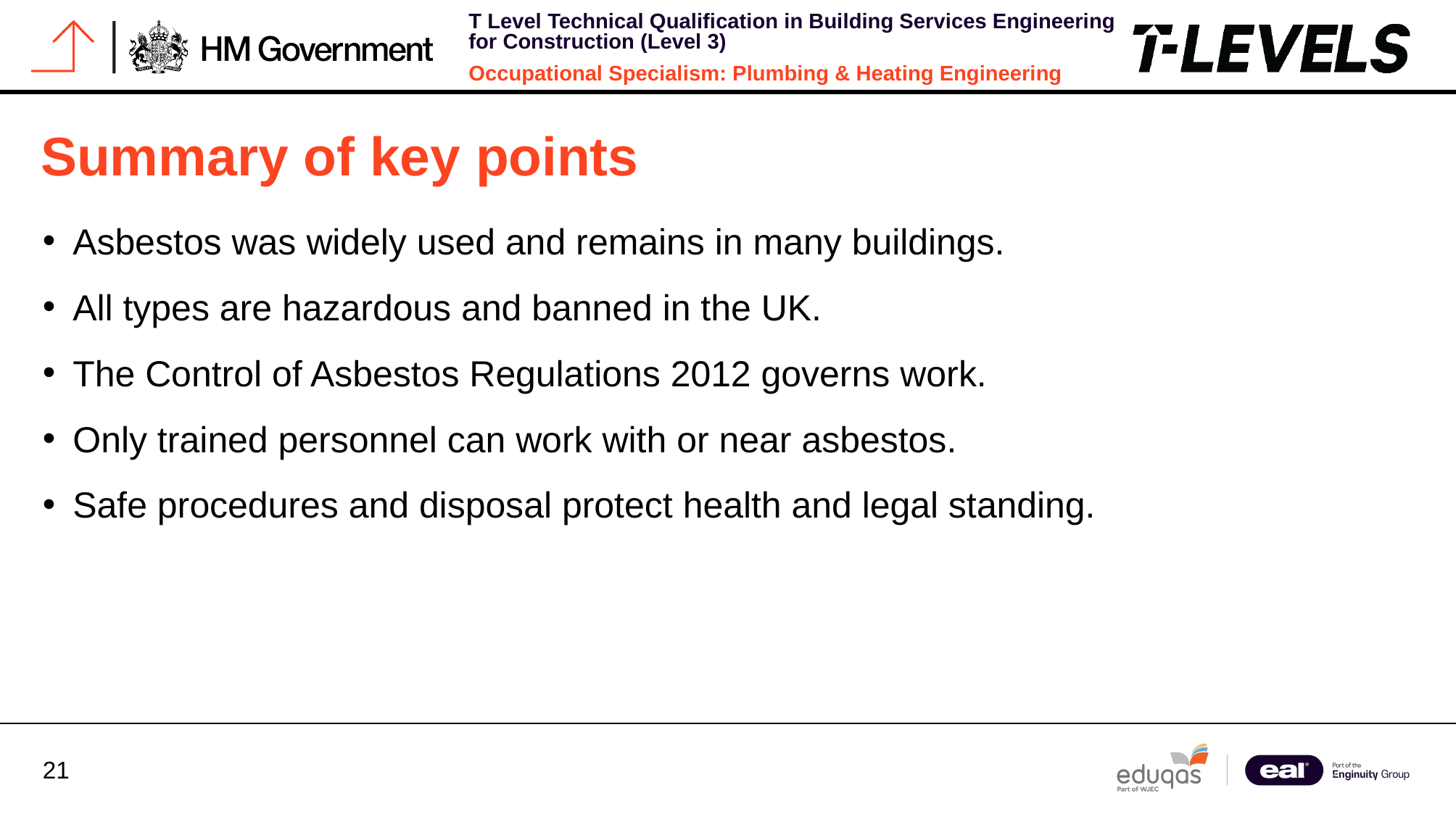

# Summary of key points
Asbestos was widely used and remains in many buildings.
All types are hazardous and banned in the UK.
The Control of Asbestos Regulations 2012 governs work.
Only trained personnel can work with or near asbestos.
Safe procedures and disposal protect health and legal standing.